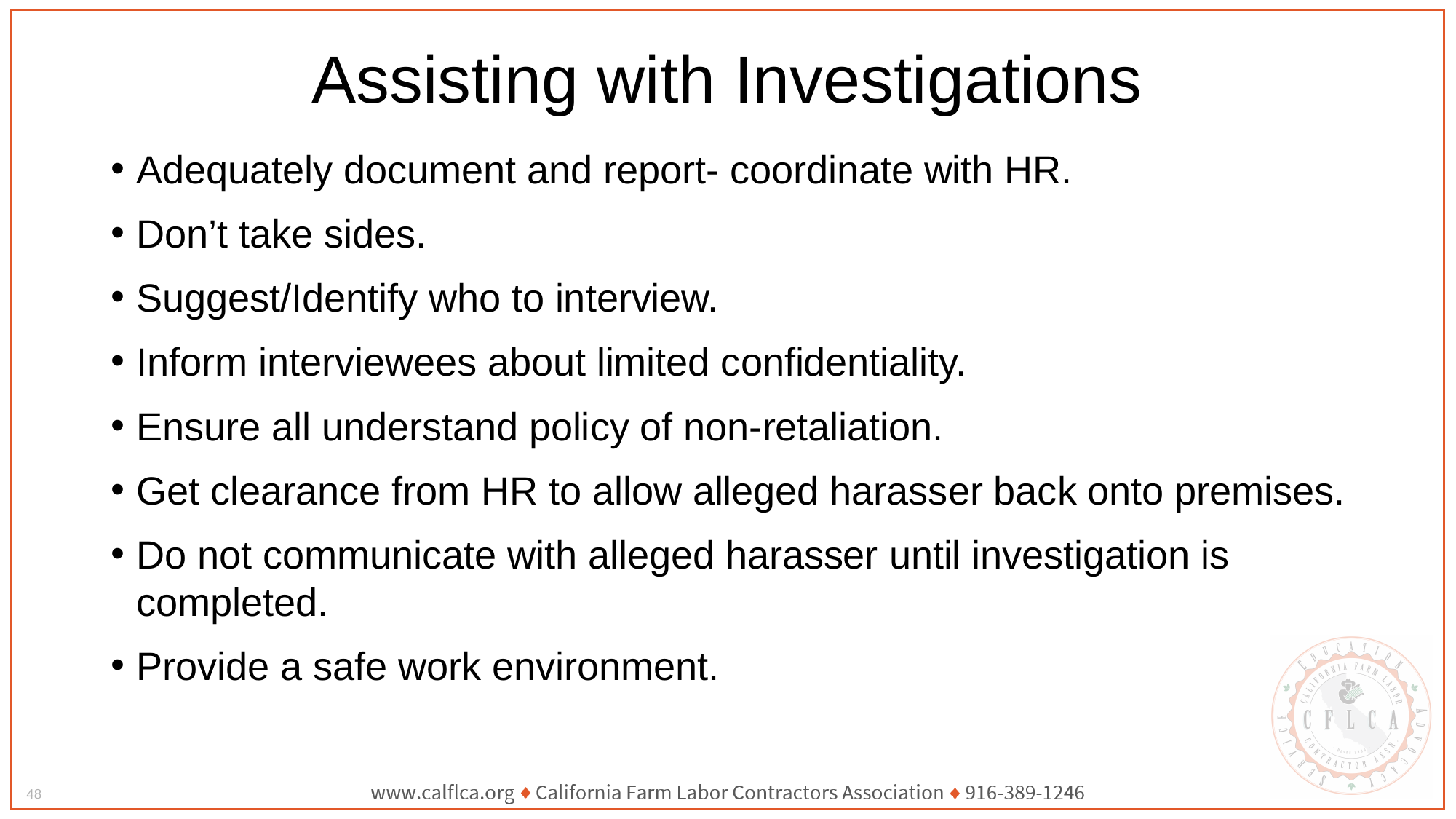

# Assisting with Investigations
Adequately document and report- coordinate with HR.
Don’t take sides.
Suggest/Identify who to interview.
Inform interviewees about limited confidentiality.
Ensure all understand policy of non-retaliation.
Get clearance from HR to allow alleged harasser back onto premises.
Do not communicate with alleged harasser until investigation is completed.
Provide a safe work environment.

48